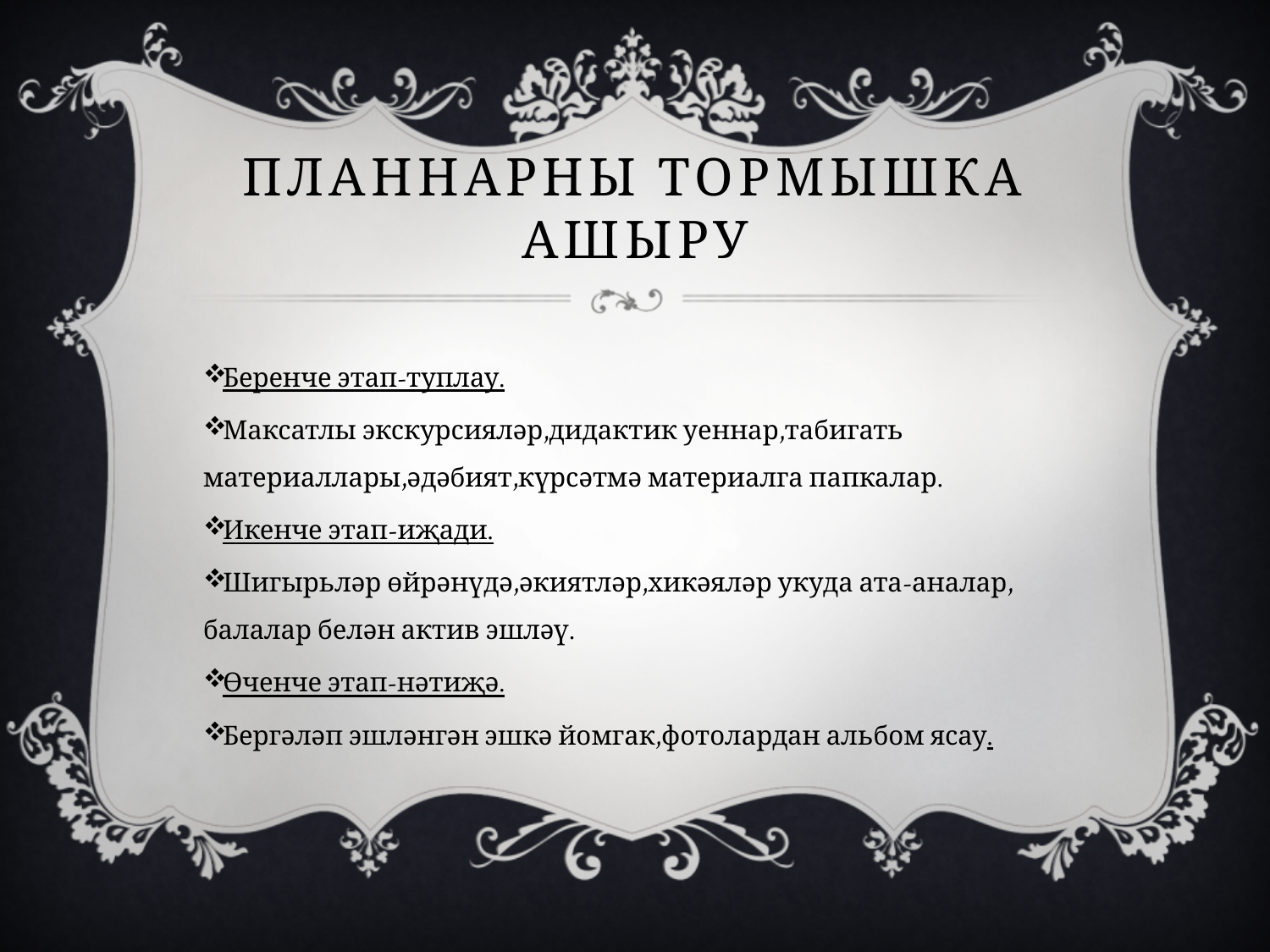

# Планнарны тормышка ашыру
Беренче этап-туплау.
Максатлы экскурсияләр,дидактик уеннар,табигать материаллары,әдәбият,күрсәтмә материалга папкалар.
Икенче этап-иҗади.
Шигырьләр өйрәнүдә,әкиятләр,хикәяләр укуда ата-аналар, балалар белән актив эшләү.
Өченче этап-нәтиҗә.
Бергәләп эшләнгән эшкә йомгак,фотолардан альбом ясау.